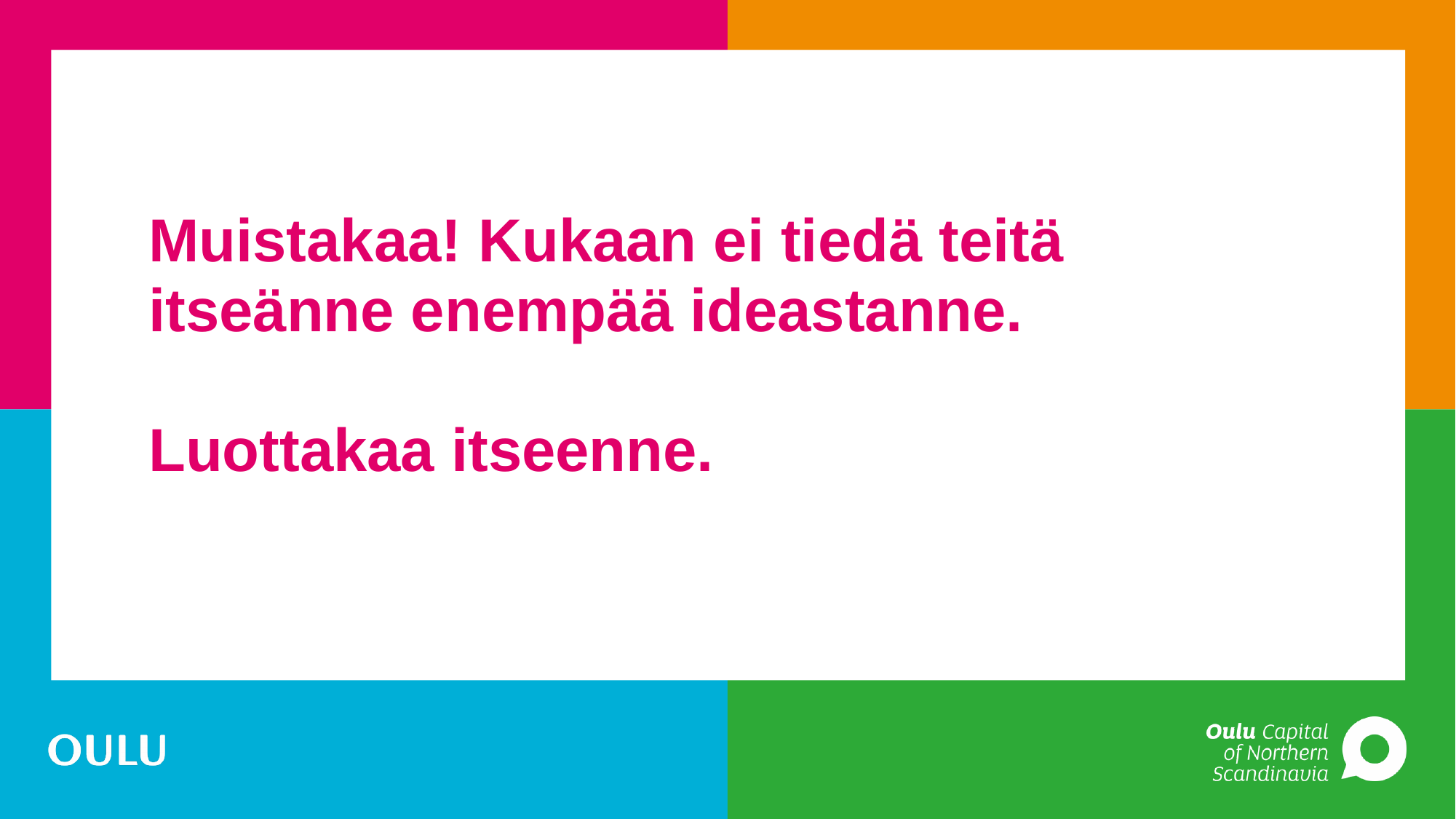

# Muistakaa! Kukaan ei tiedä teitä itseänne enempää ideastanne. Luottakaa itseenne.